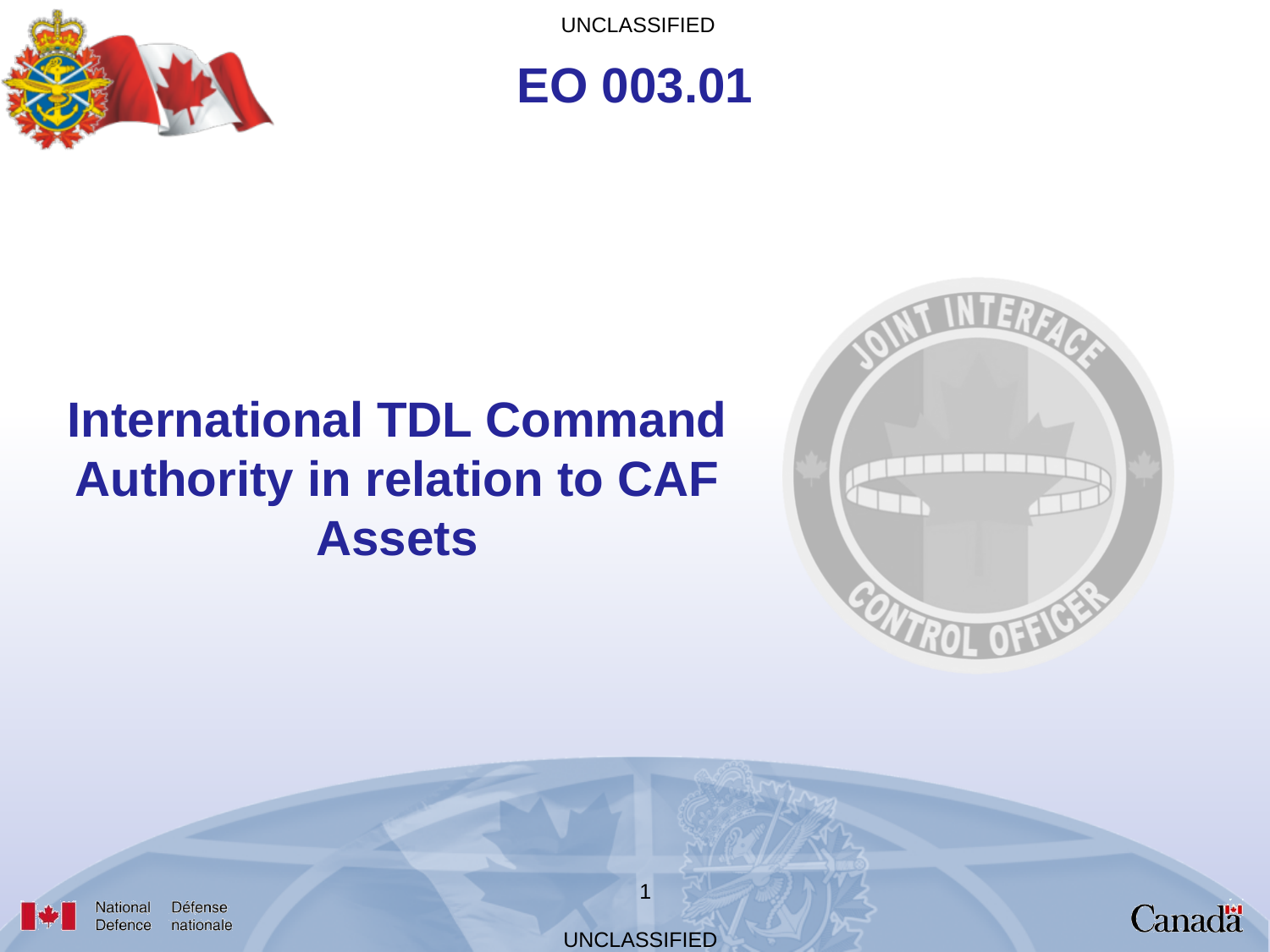

EO 003.01
International TDL Command Authority in relation to CAF Assets